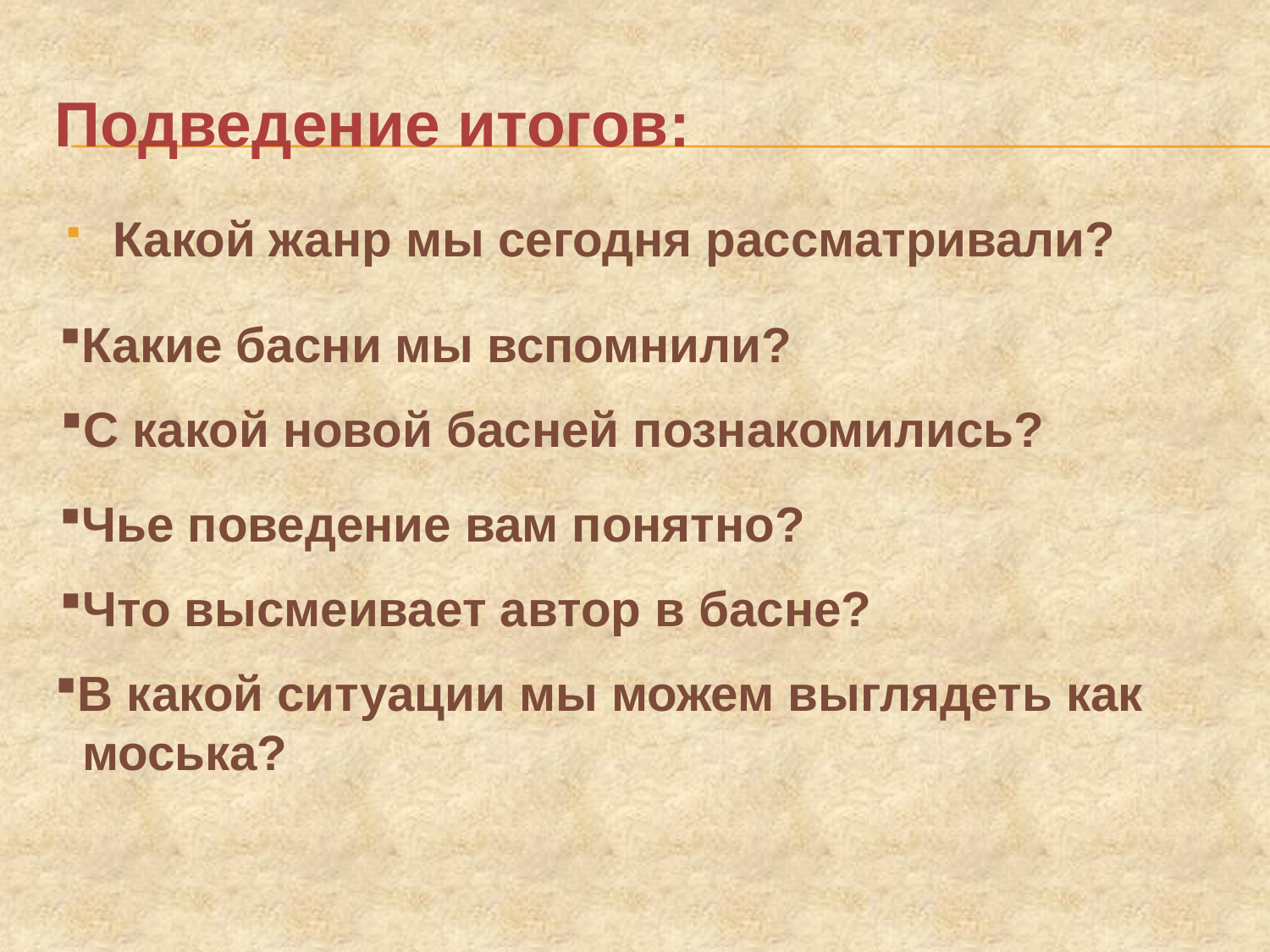

# Подведение итогов:
Какой жанр мы сегодня рассматривали?
Какие басни мы вспомнили?
С какой новой басней познакомились?

Чье поведение вам понятно?
Что высмеивает автор в басне?
В какой ситуации мы можем выглядеть как
  моська?